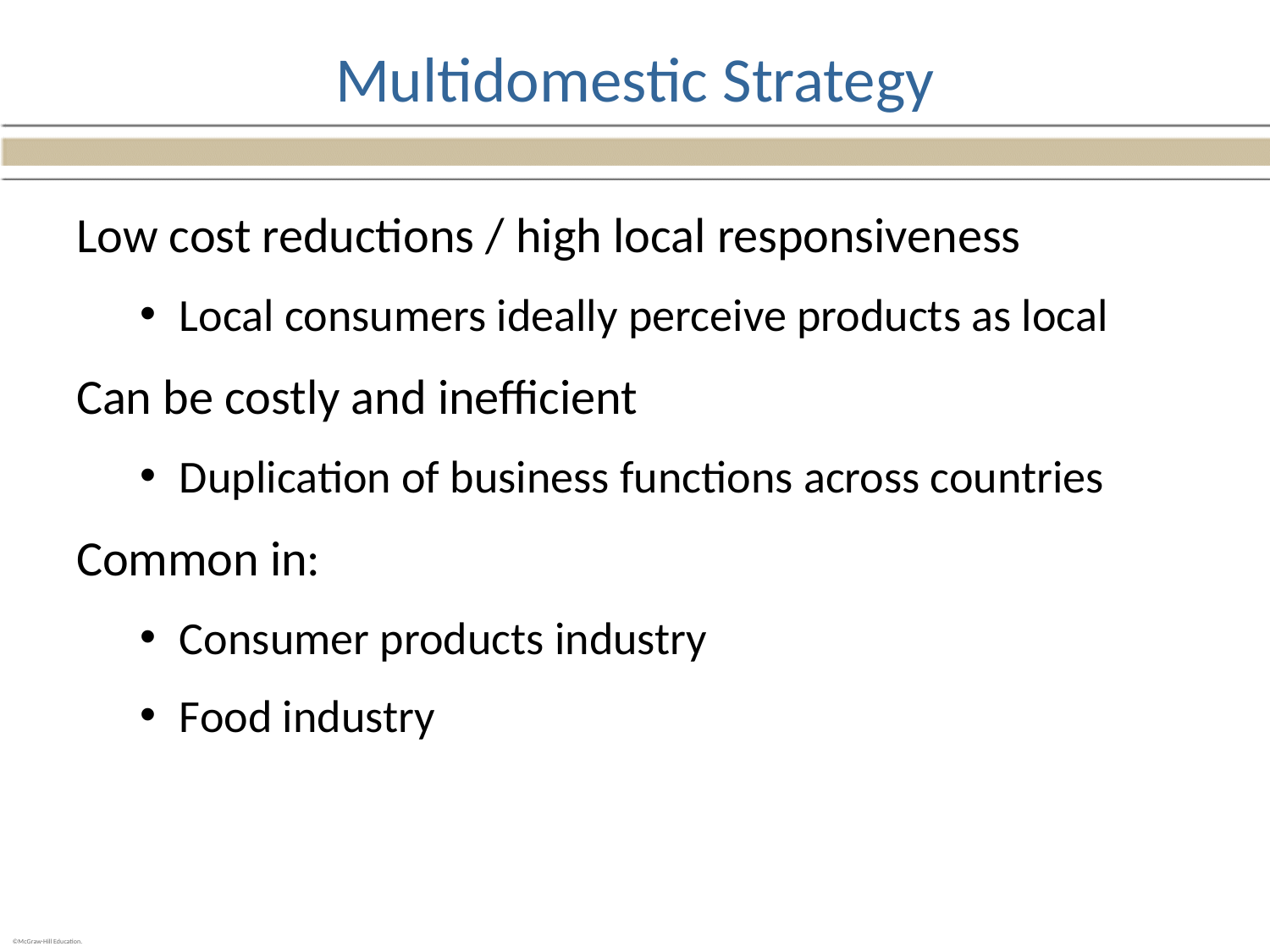

# Multidomestic Strategy
Low cost reductions / high local responsiveness
Local consumers ideally perceive products as local
Can be costly and inefficient
Duplication of business functions across countries
Common in:
Consumer products industry
Food industry